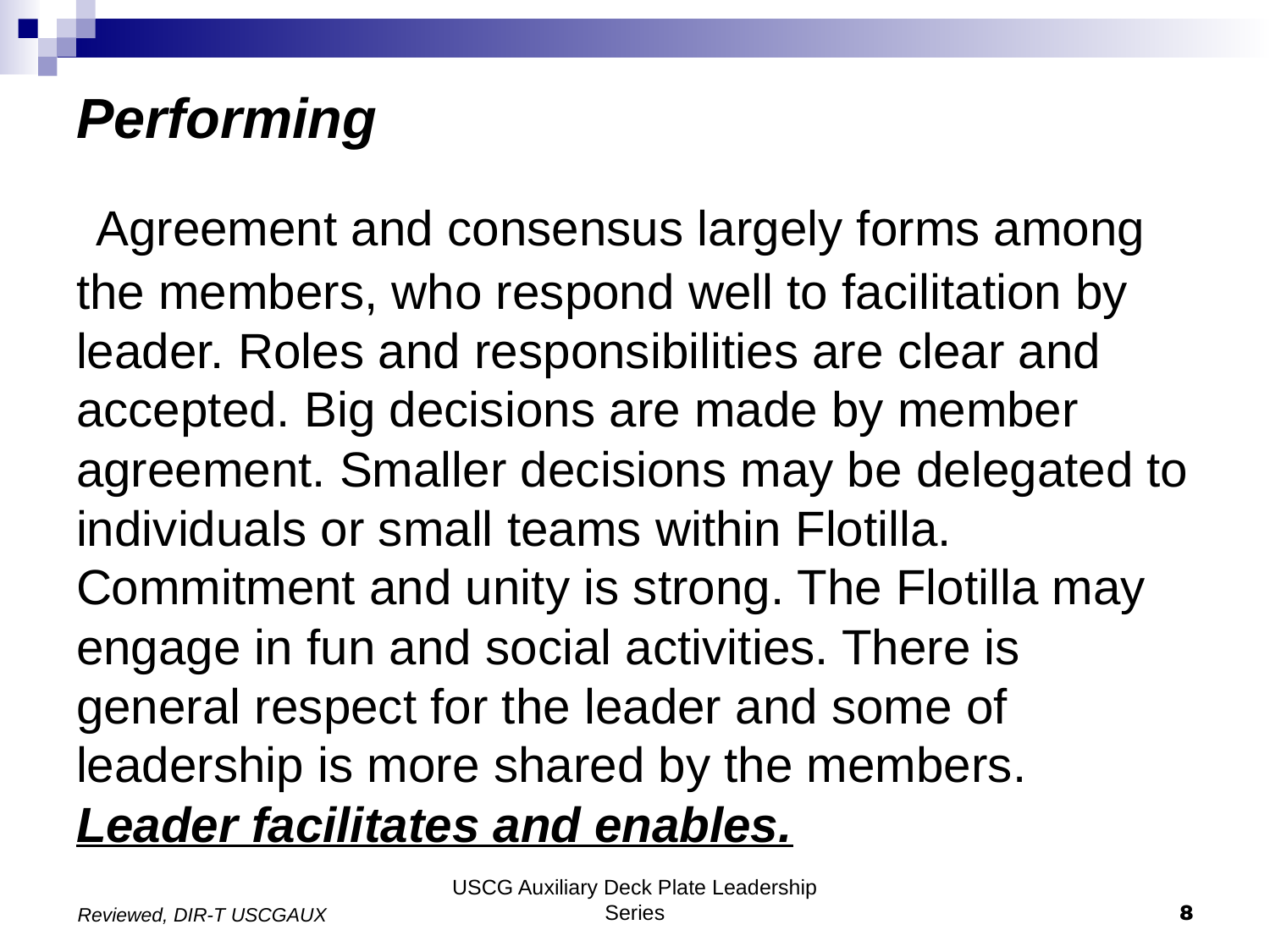

# Performing
 Agreement and consensus largely forms among the members, who respond well to facilitation by leader. Roles and responsibilities are clear and accepted. Big decisions are made by member agreement. Smaller decisions may be delegated to individuals or small teams within Flotilla. Commitment and unity is strong. The Flotilla may engage in fun and social activities. There is general respect for the leader and some of leadership is more shared by the members. Leader facilitates and enables.

USCG Auxiliary Deck Plate Leadership Series
8
Reviewed, DIR-T USCGAUX